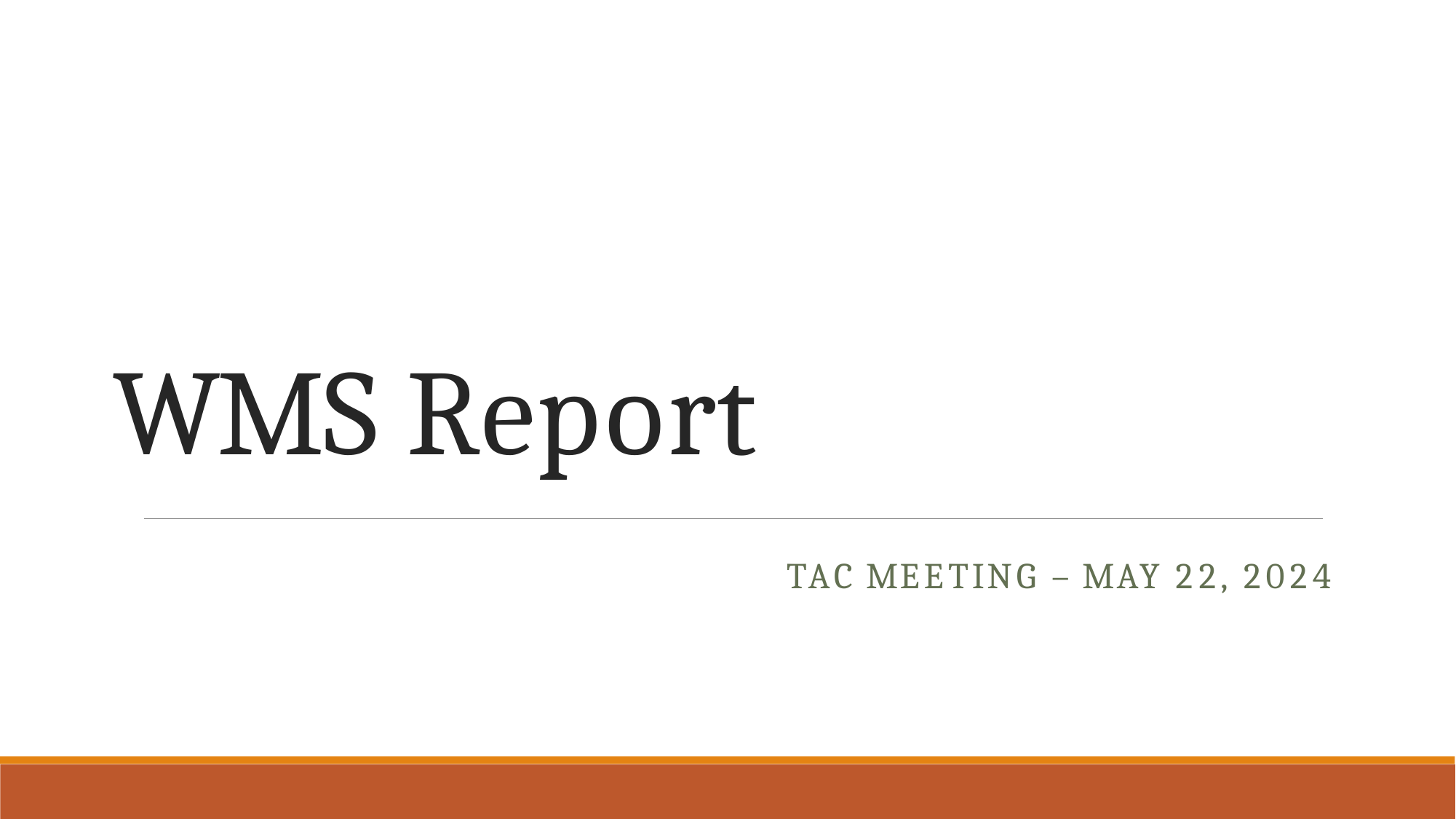

# WMS Report
TAC Meeting – May 22, 2024